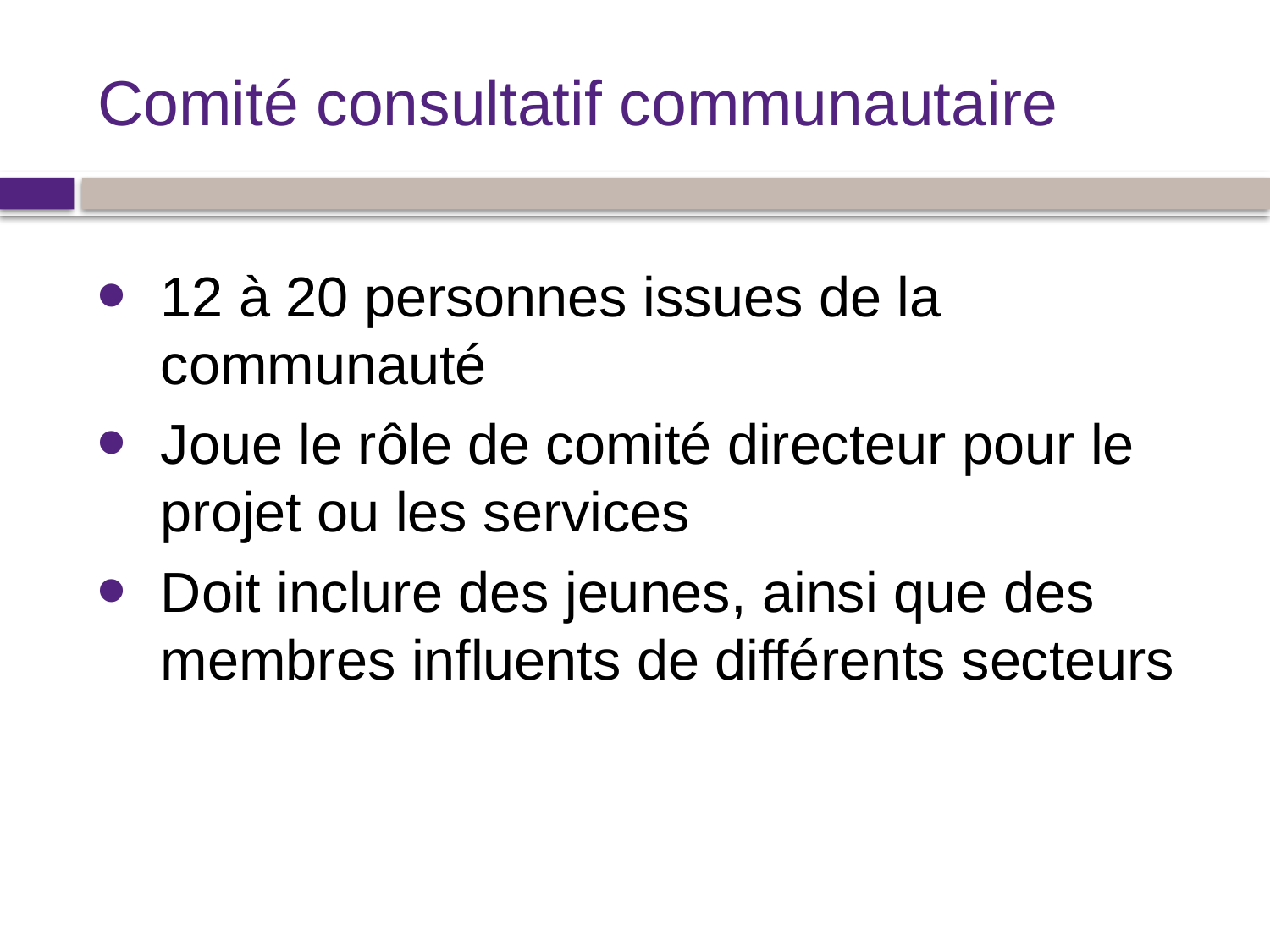

# Comité consultatif communautaire
12 à 20 personnes issues de la communauté
Joue le rôle de comité directeur pour le projet ou les services
Doit inclure des jeunes, ainsi que des membres influents de différents secteurs